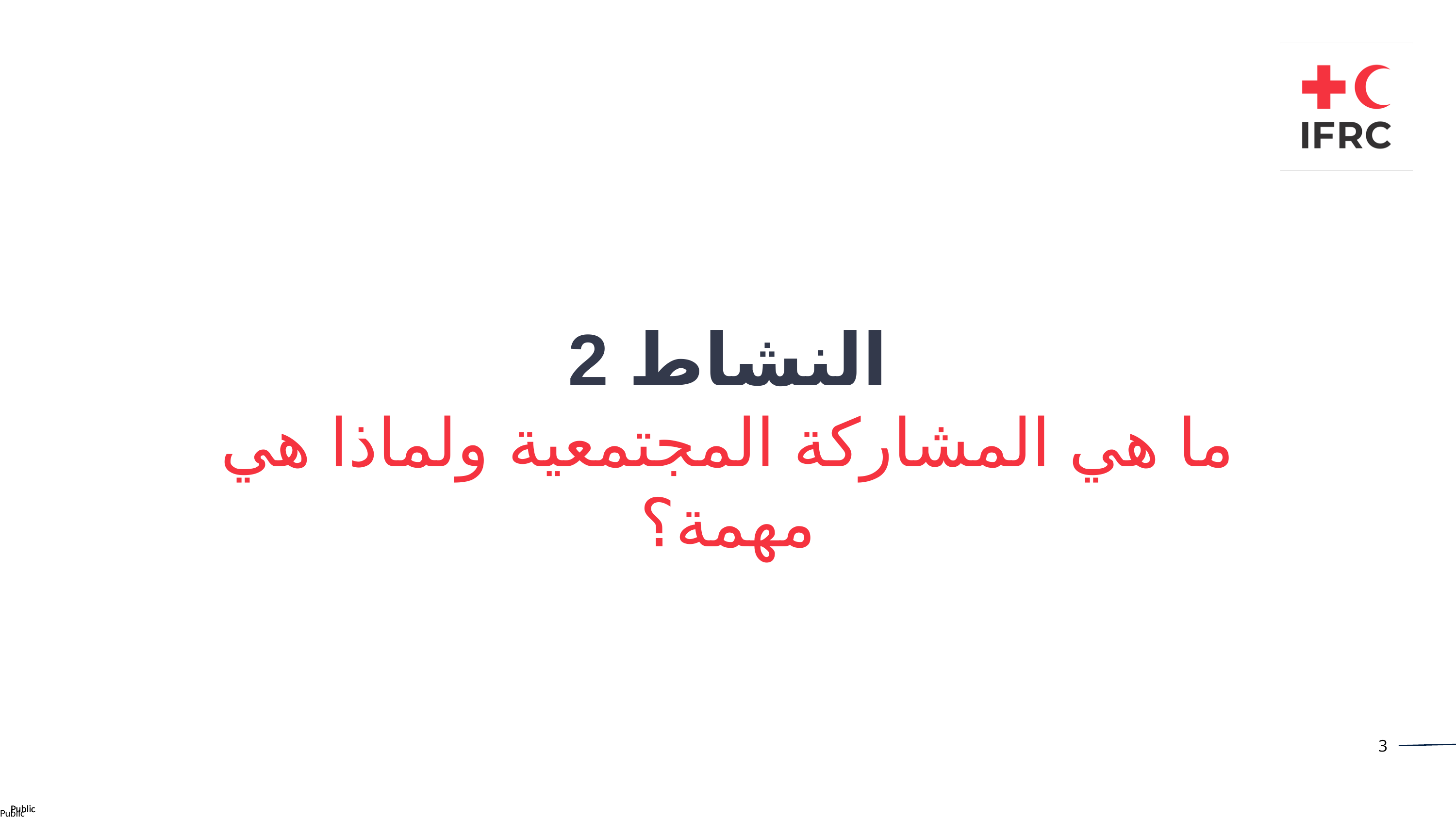

النشاط 2
ما هي المشاركة المجتمعية ولماذا هي مهمة؟